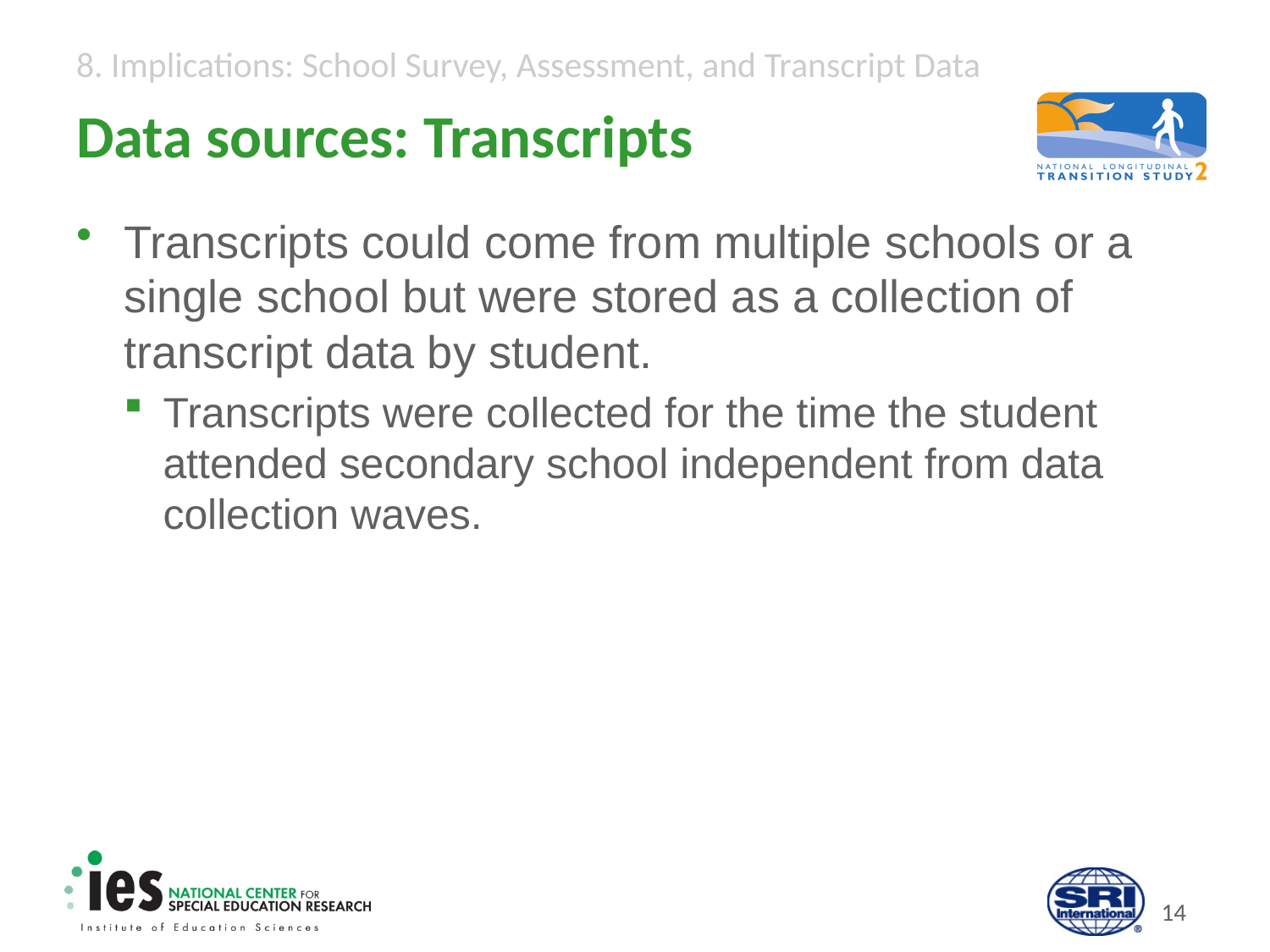

# Data sources: Transcripts
Transcripts could come from multiple schools or a single school but were stored as a collection of transcript data by student.
Transcripts were collected for the time the student attended secondary school independent from data collection waves.
14